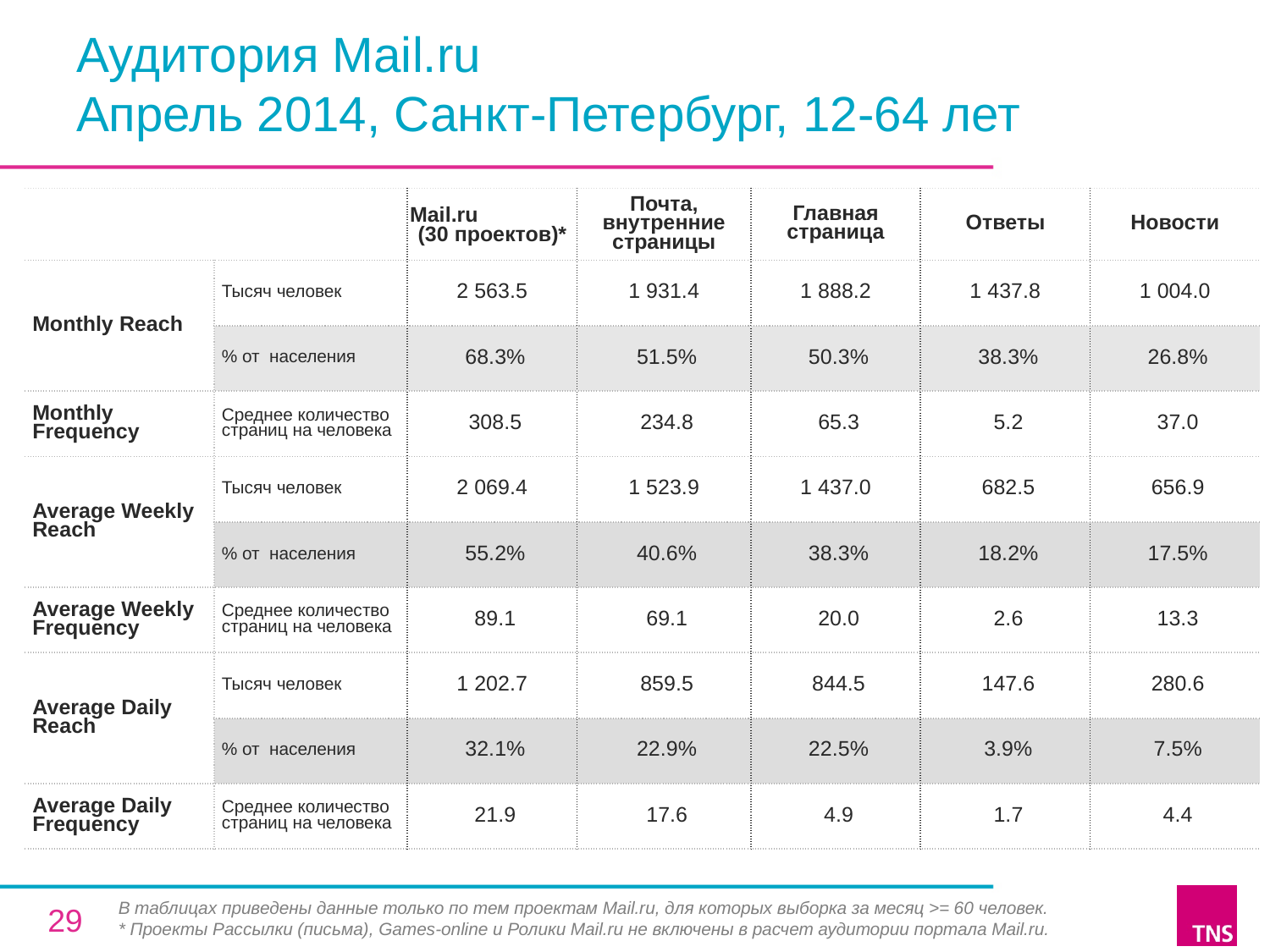

# Аудитория Mail.ru Апрель 2014, Санкт-Петербург, 12-64 лет
|  |  | Mail.ru (30 проектов)\* | Почта, внутренние страницы | Главная страница | Ответы | Новости |
| --- | --- | --- | --- | --- | --- | --- |
| Monthly Reach | Тысяч человек | 2 563.5 | 1 931.4 | 1 888.2 | 1 437.8 | 1 004.0 |
|  | % от населения | 68.3% | 51.5% | 50.3% | 38.3% | 26.8% |
| Monthly Frequency | Среднее количество страниц на человека | 308.5 | 234.8 | 65.3 | 5.2 | 37.0 |
| Average Weekly Reach | Тысяч человек | 2 069.4 | 1 523.9 | 1 437.0 | 682.5 | 656.9 |
|  | % от населения | 55.2% | 40.6% | 38.3% | 18.2% | 17.5% |
| Average Weekly Frequency | Среднее количество страниц на человека | 89.1 | 69.1 | 20.0 | 2.6 | 13.3 |
| Average Daily Reach | Тысяч человек | 1 202.7 | 859.5 | 844.5 | 147.6 | 280.6 |
|  | % от населения | 32.1% | 22.9% | 22.5% | 3.9% | 7.5% |
| Average Daily Frequency | Среднее количество страниц на человека | 21.9 | 17.6 | 4.9 | 1.7 | 4.4 |
В таблицах приведены данные только по тем проектам Mail.ru, для которых выборка за месяц >= 60 человек.
* Проекты Рассылки (письма), Games-online и Ролики Mail.ru не включены в расчет аудитории портала Mail.ru.
29